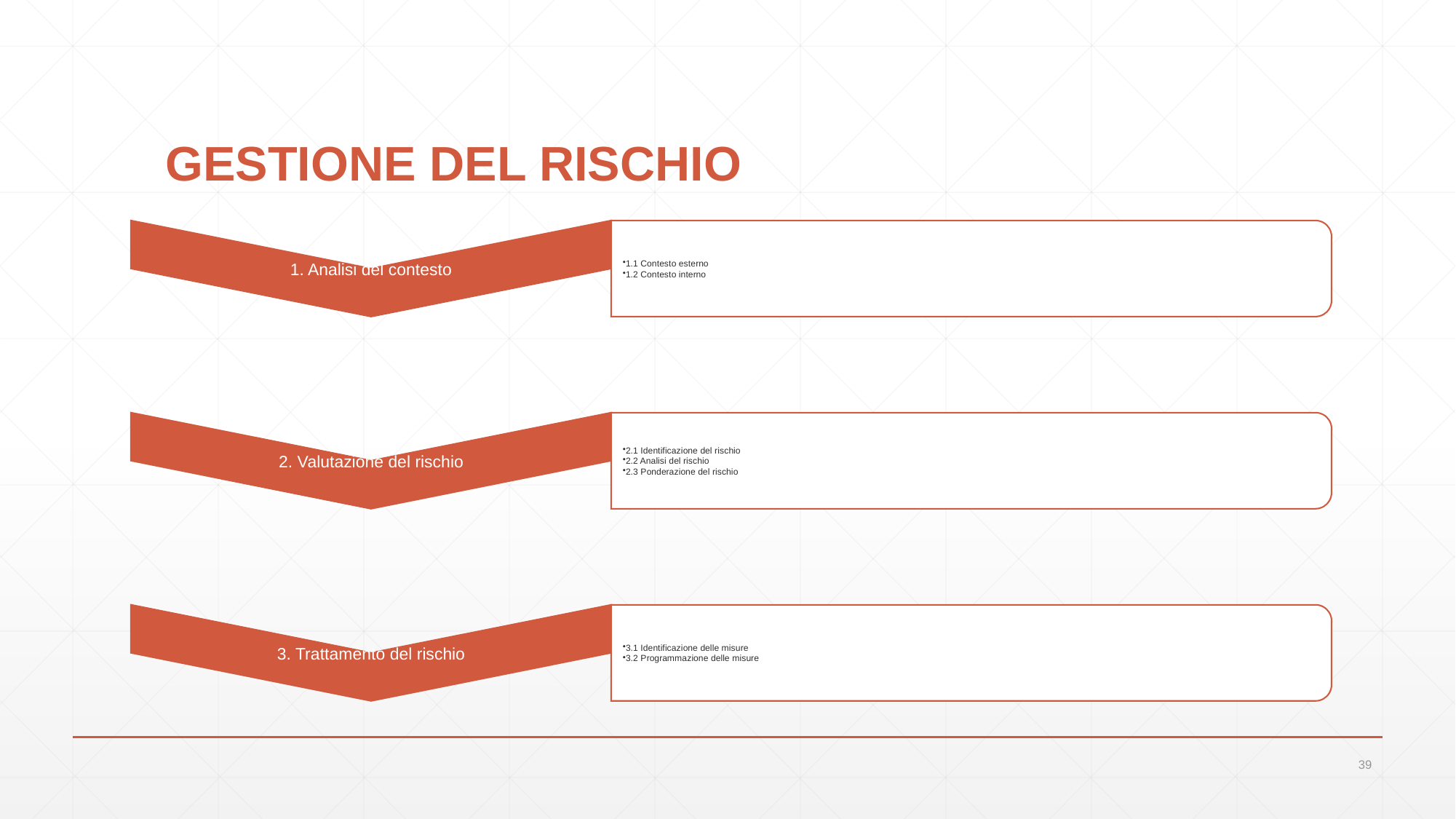

# GESTIONE DEL RISCHIO
1. Analisi del contesto
1.1 Contesto esterno
2. Valutazione del rischio
2.1 Identificazione del rischio
3. Trattamento del rischio
3.1 Identificazione delle misure
1.2 Contesto interno
2.2 Analisi del rischio
2.3 Ponderazione del rischio
3.2 Programmazione delle misure
39